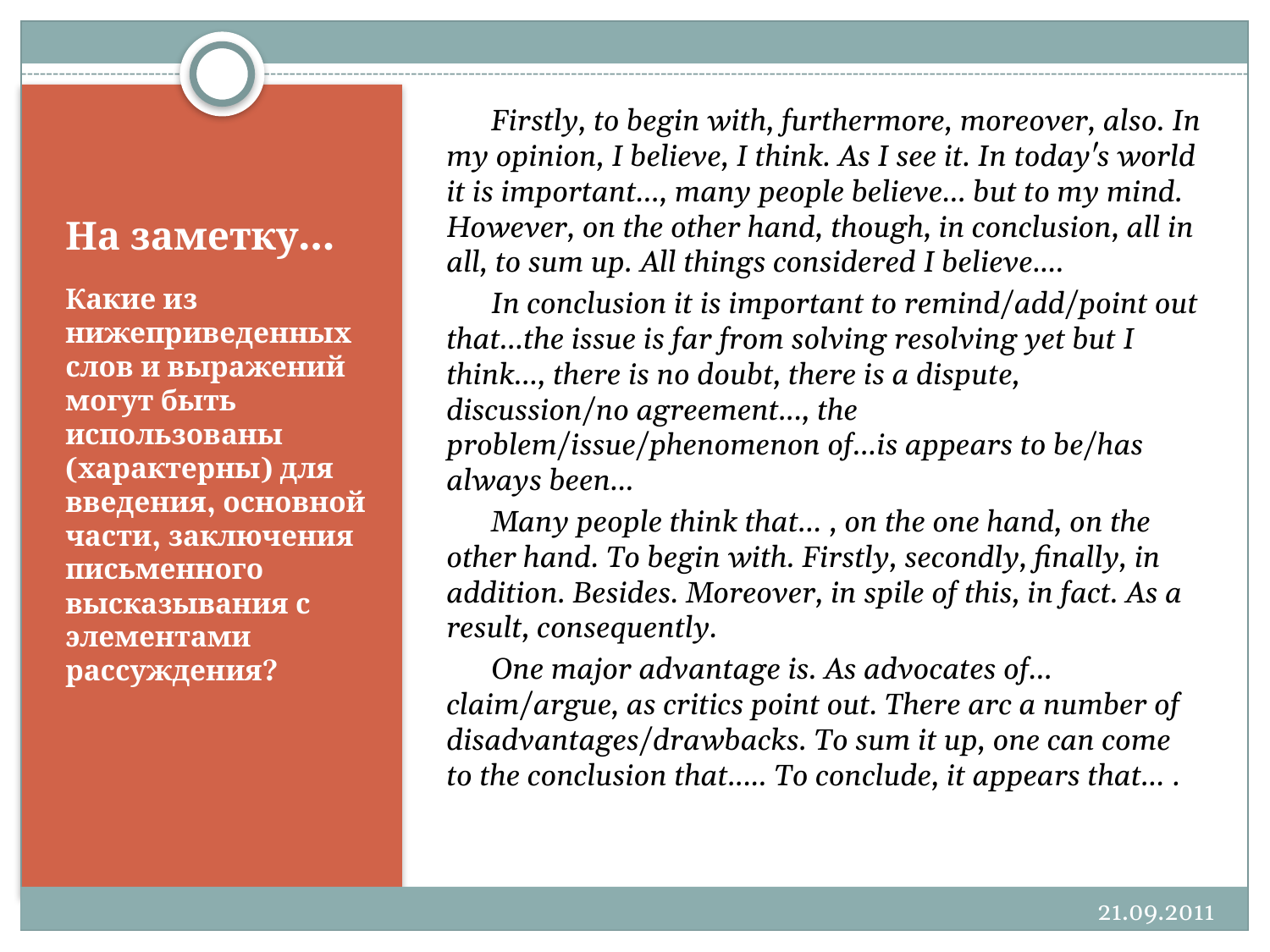

Firstly, to begin with, furthermore, moreover, also. In my opinion, I believe, I think. As I see it. In today's world it is important..., many people believe... but to my mind. However, on the other hand, though, in conclusion, all in all, to sum up. All things considered I believe....
In conclusion it is important to remind/add/point out that...the issue is far from solving resolving yet but I think..., there is no doubt, there is a dispute, discussion/no agreement..., the  problem/issue/phenomenon of...is appears to be/has always been...
Many people think that... , on the one hand, on the other hand. To begin with. Firstly, secondly, finally, in addition. Besides. Moreover, in spile of this, in fact. As a result, consequently.
One major advantage is. As advocates of... claim/argue, as critics point out. There arc a number of disadvantages/drawbacks. To sum it up, one can come to the conclusion that..... To conclude, it appears that... .

# На заметку…
Какие из нижеприведенных слов и выражений могут быть использованы (характерны) для введения, основной части, заключения письменного высказывания с элементами рассуждения?

21.09.2011